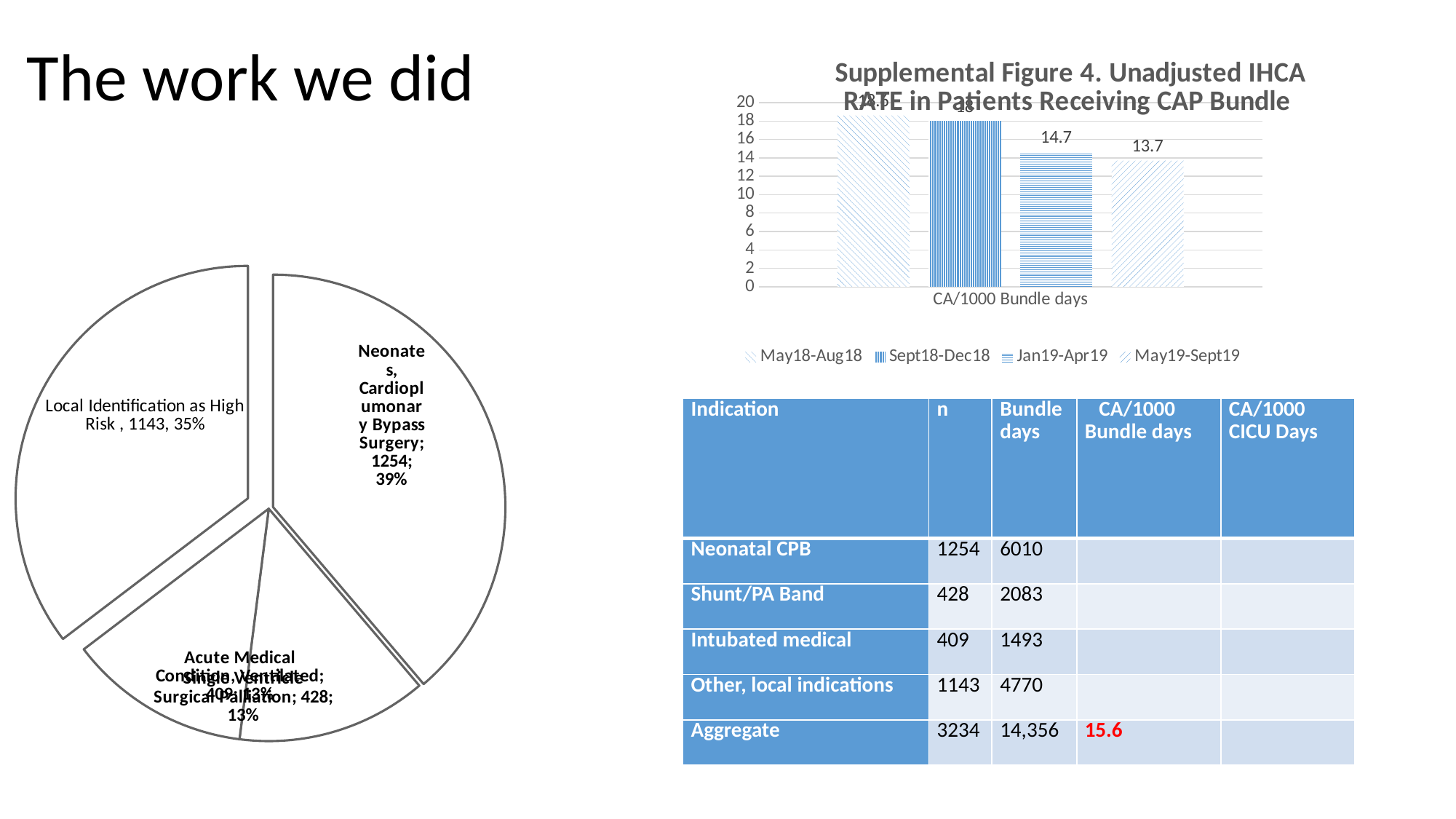

# The work we did

### Chart: Supplemental Figure 4. Unadjusted IHCA RATE in Patients Receiving CAP Bundle

| Category | May18-Aug18 | Sept18-Dec18 | Jan19-Apr19 | May19-Sept19 |
|---|---|---|---|---|
| CA/1000 Bundle days | 18.6 | 18.0 | 14.7 | 13.7 |

### Chart

| Category | CAP pts (n) |
|---|---|
| Neonates, Cardioplumonary Bypass Surgery | 1254.0 |
| Single Ventricle Surgical Palliation | 428.0 |
| Acute Medical Condition, Ventilated | 409.0 |
| Local Identification as High Risk  | 1143.0 |
| Indication | n | Bundle days | CA/1000 Bundle days | CA/1000 CICU Days |
| --- | --- | --- | --- | --- |
| Neonatal CPB | 1254 | 6010 |  |  |
| Shunt/PA Band | 428 | 2083 |  |  |
| Intubated medical | 409 | 1493 |  |  |
| Other, local indications | 1143 | 4770 |  |  |
| Aggregate | 3234 | 14,356 | 15.6 |  |